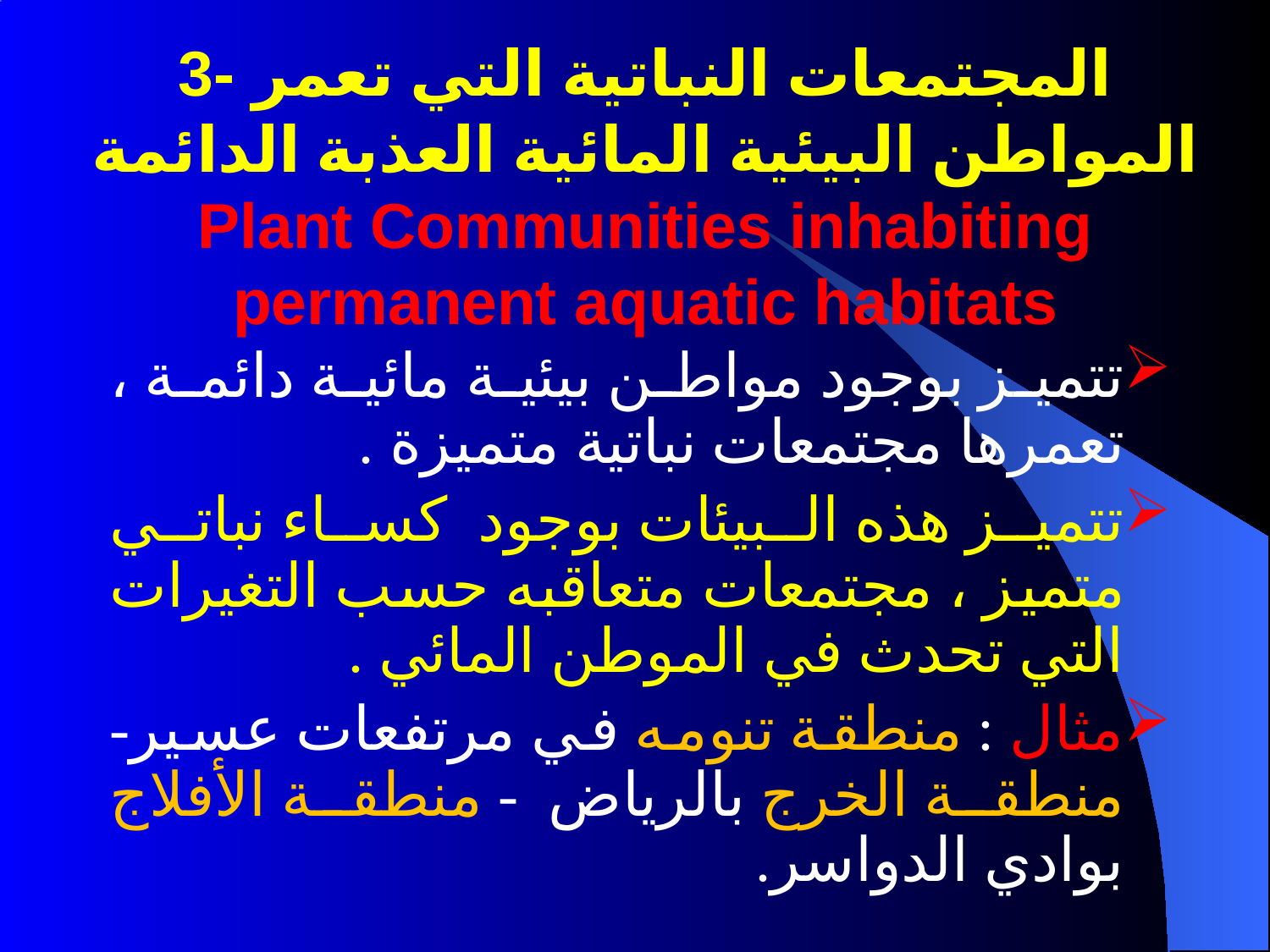

# 3- المجتمعات النباتية التي تعمر المواطن البيئية المائية العذبة الدائمة Plant Communities inhabiting permanent aquatic habitats
تتميز بوجود مواطن بيئية مائية دائمة ، تعمرها مجتمعات نباتية متميزة .
تتميز هذه البيئات بوجود  كساء نباتي متميز ، مجتمعات متعاقبه حسب التغيرات التي تحدث في الموطن المائي .
مثال : منطقة تنومه في مرتفعات عسير- منطقة الخرج بالرياض  - منطقة الأفلاج بوادي الدواسر.